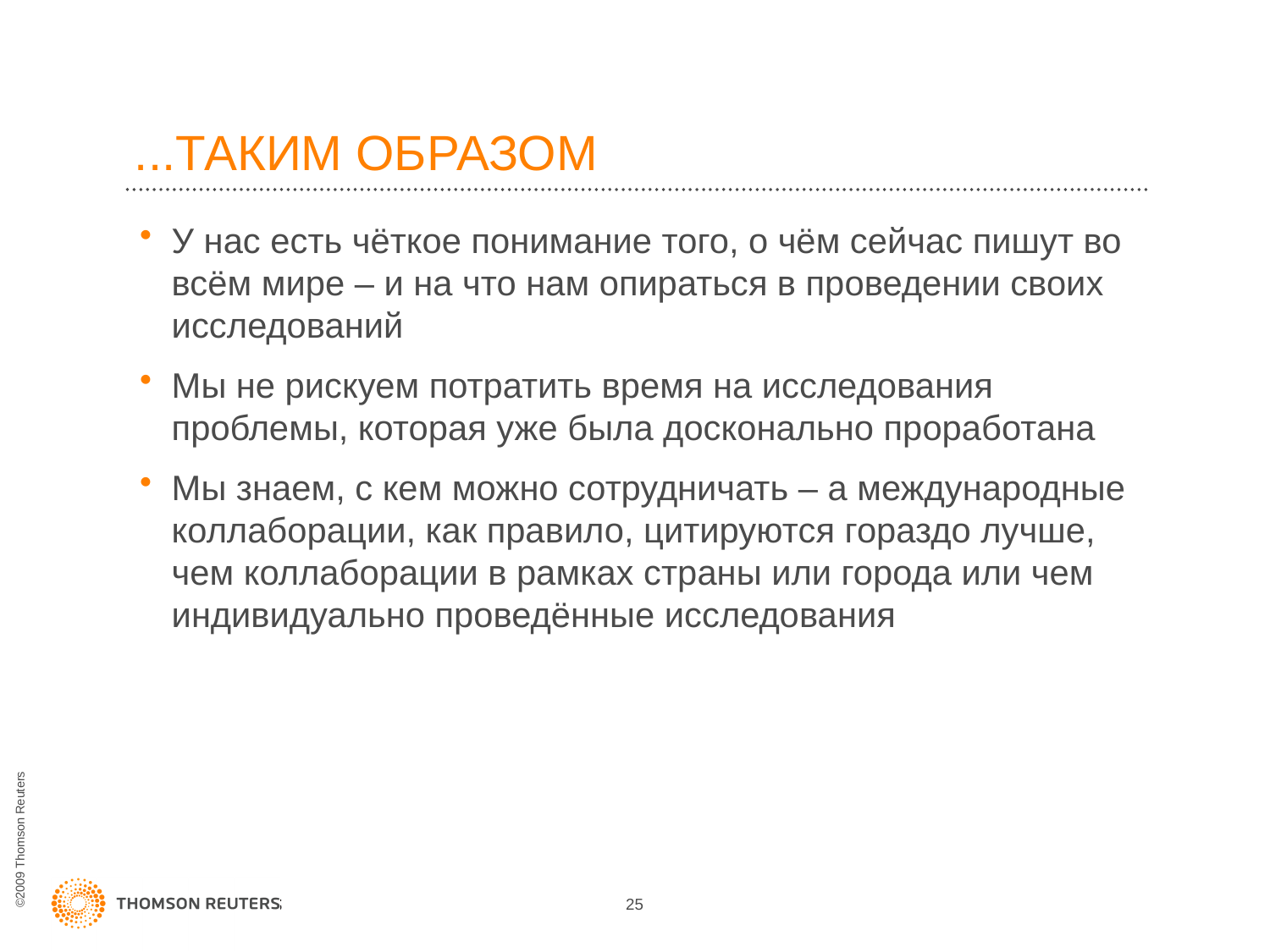

...ТАКИМ ОБРАЗОМ
У нас есть чёткое понимание того, о чём сейчас пишут во всём мире – и на что нам опираться в проведении своих исследований
Мы не рискуем потратить время на исследования проблемы, которая уже была досконально проработана
Мы знаем, с кем можно сотрудничать – а международные коллаборации, как правило, цитируются гораздо лучше, чем коллаборации в рамках страны или города или чем индивидуально проведённые исследования

25